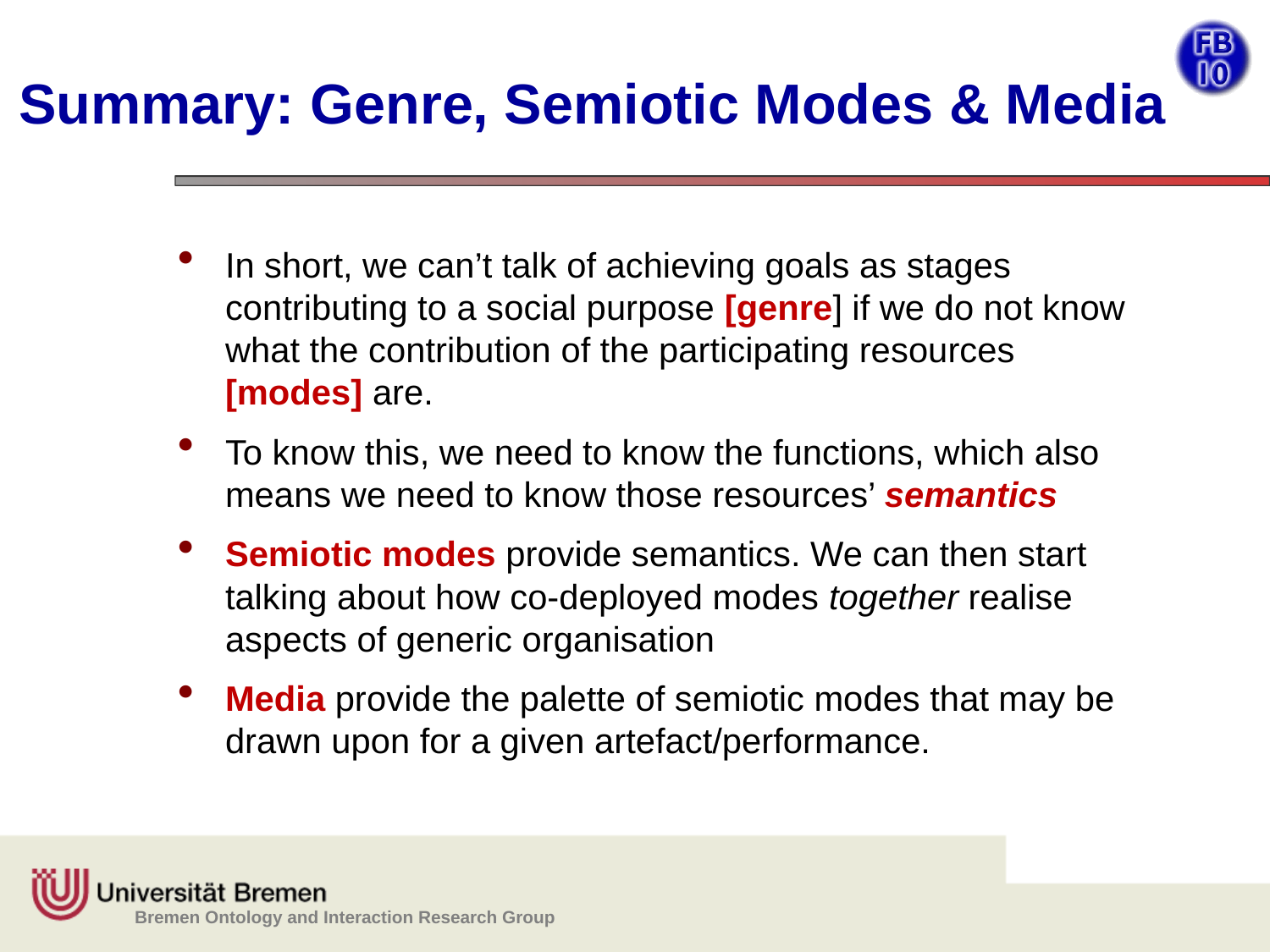

# Summary: Genre, Semiotic Modes & Media
In short, we can’t talk of achieving goals as stages contributing to a social purpose [genre] if we do not know what the contribution of the participating resources [modes] are.
To know this, we need to know the functions, which also means we need to know those resources’ semantics
Semiotic modes provide semantics. We can then start talking about how co-deployed modes together realise aspects of generic organisation
Media provide the palette of semiotic modes that may be drawn upon for a given artefact/performance.